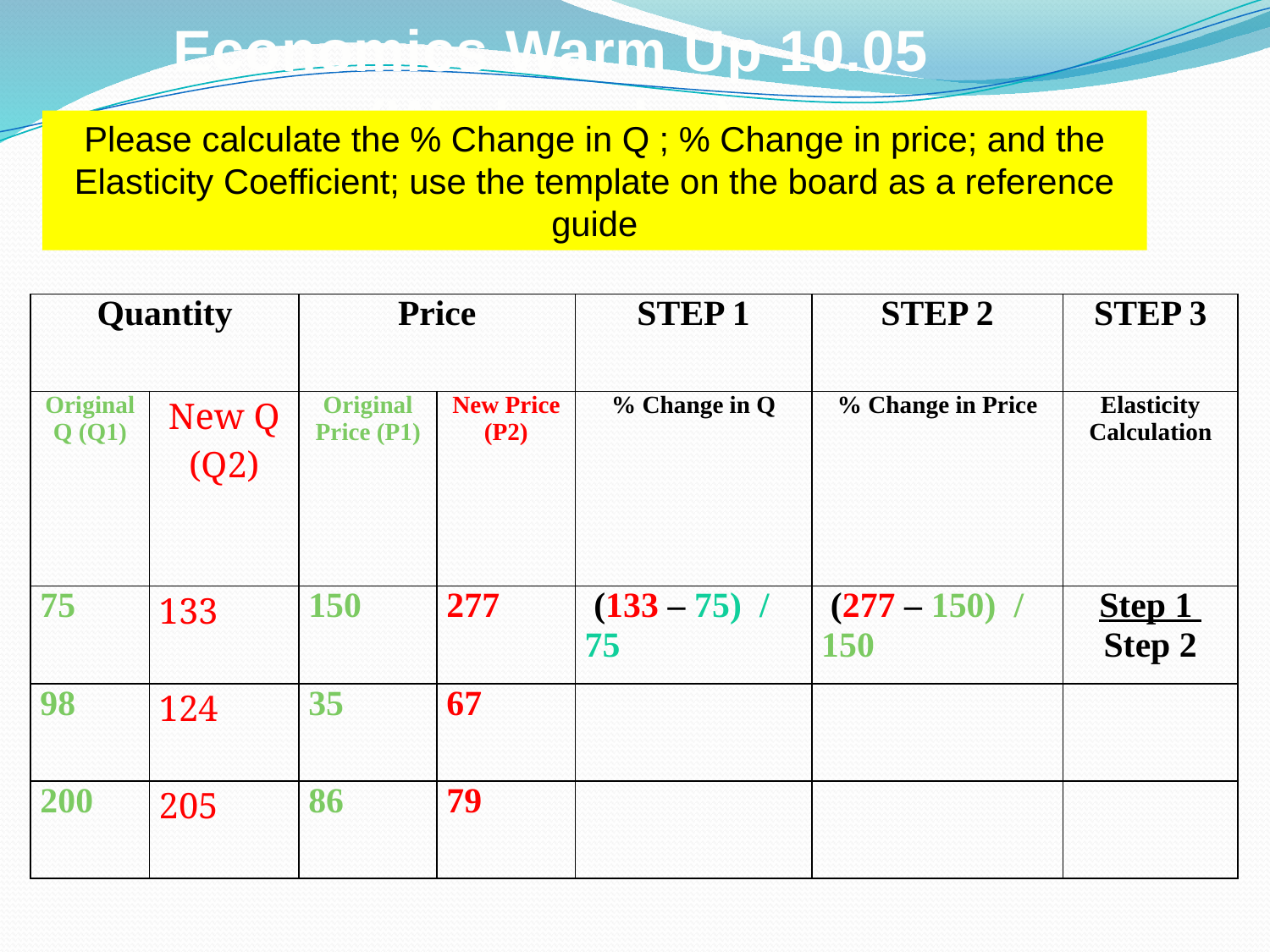

Economics Warm Up 10.05 (Wednesday)

Please calculate the % Change in Q ; % Change in price; and the Elasticity Coefficient; use the template on the board as a reference guide

| Quantity |  | Price |  | STEP 1 | STEP 2 | STEP 3 |
| --- | --- | --- | --- | --- | --- | --- |
| Original Q (Q1) | New Q (Q2) | Original Price (P1) | New Price (P2) | % Change in Q | % Change in Price | Elasticity Calculation |
| 75 | 133 | 150 | 277 | (133 – 75) / 75 | (277 – 150) / 150 | Step 1  Step 2 |
| 98 | 124 | 35 | 67 |  |  |  |
| 200 | 205 | 86 | 79 |  |  |  |